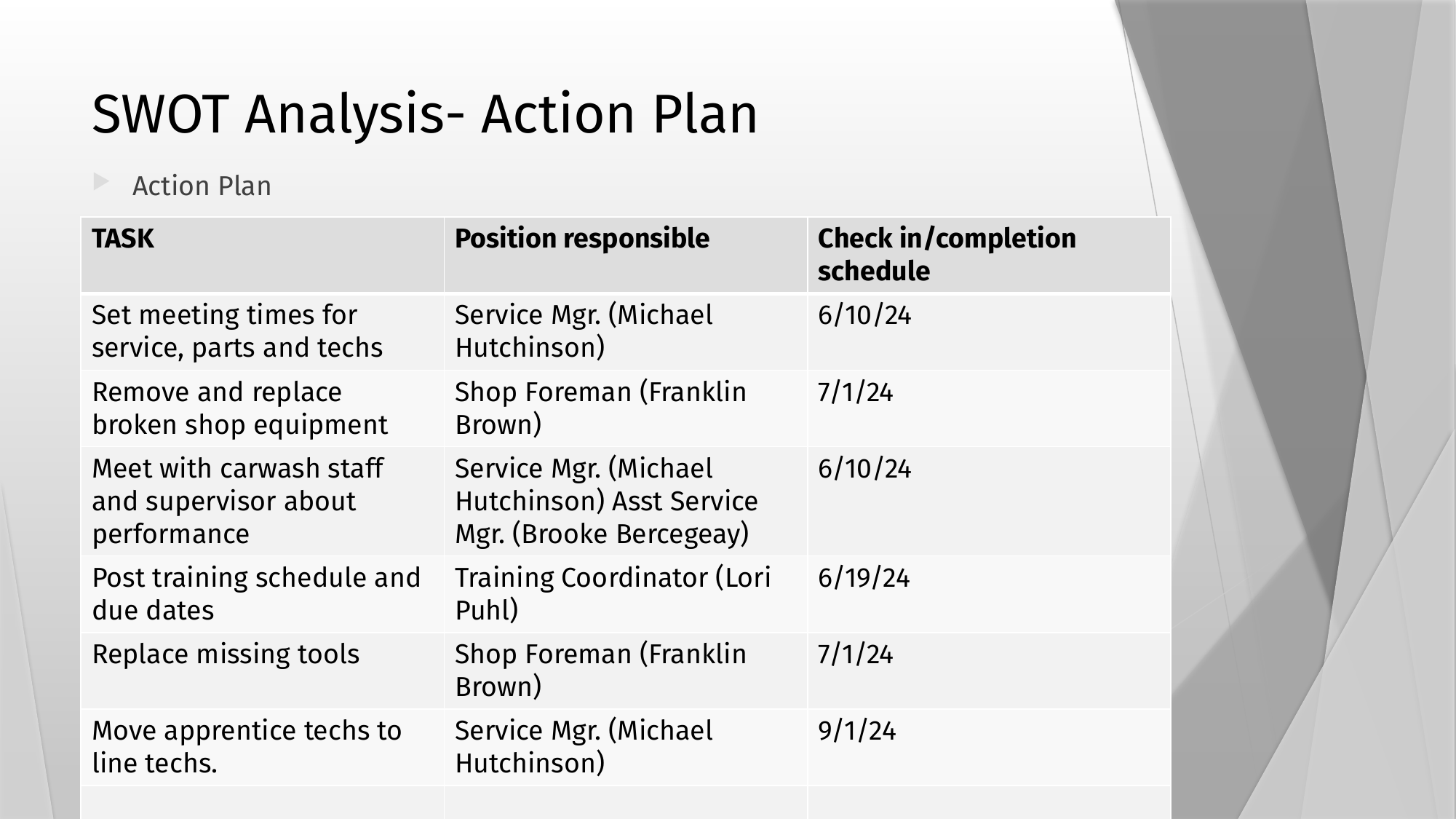

# SWOT Analysis- Action Plan
Action Plan

| TASK | Position responsible | Check in/completion schedule |
| --- | --- | --- |
| Set meeting times for service, parts and techs | Service Mgr. (Michael Hutchinson) | 6/10/24 |
| Remove and replace broken shop equipment | Shop Foreman (Franklin Brown) | 7/1/24 |
| Meet with carwash staff and supervisor about performance | Service Mgr. (Michael Hutchinson) Asst Service Mgr. (Brooke Bercegeay) | 6/10/24 |
| Post training schedule and due dates | Training Coordinator (Lori Puhl) | 6/19/24 |
| Replace missing tools | Shop Foreman (Franklin Brown) | 7/1/24 |
| Move apprentice techs to line techs. | Service Mgr. (Michael Hutchinson) | 9/1/24 |
|  |  |  |